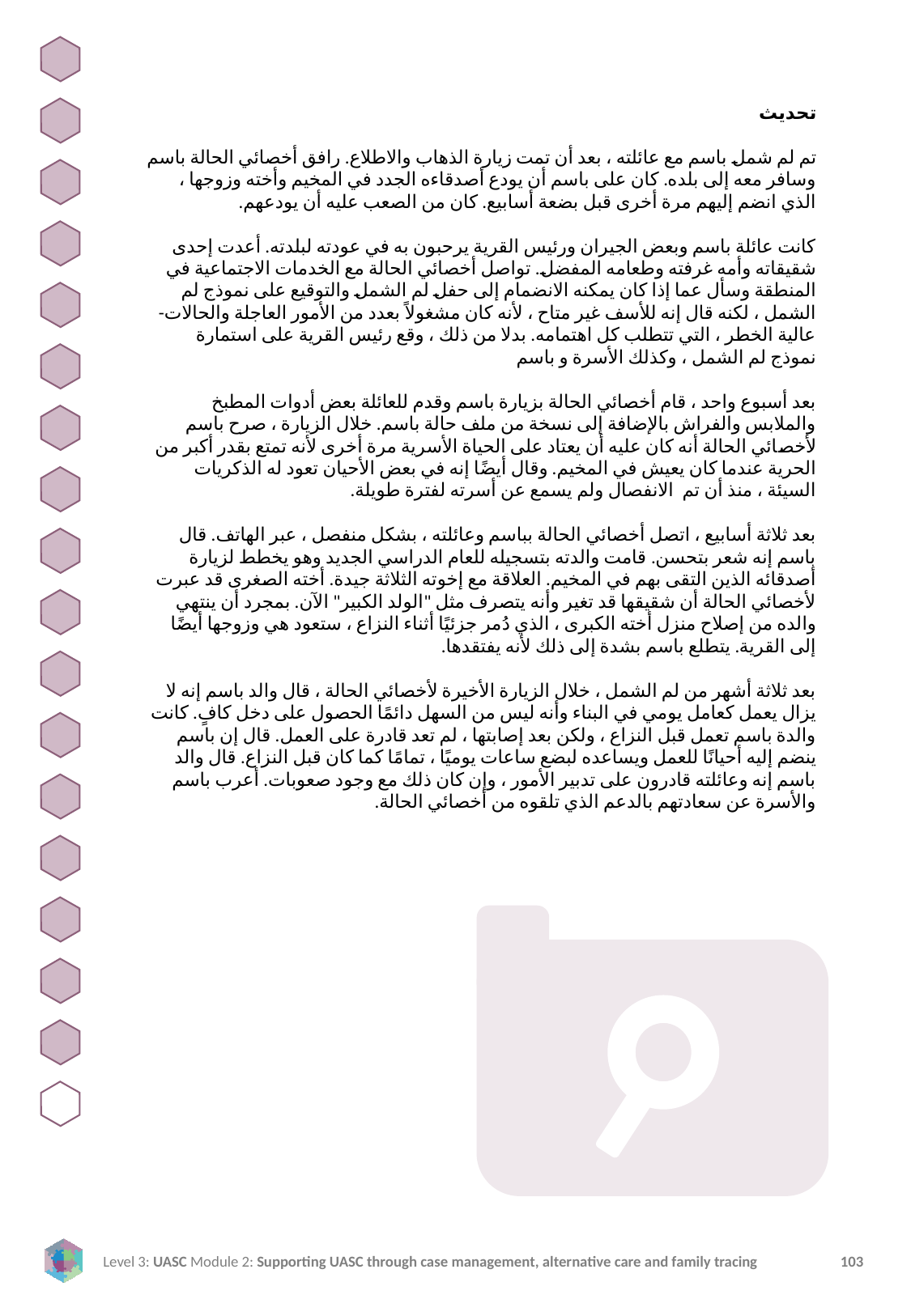

تحديث

تم لم شمل باسم مع عائلته ، بعد أن تمت زيارة الذهاب والاطلاع. رافق أخصائي الحالة باسم وسافر معه إلى بلده. كان على باسم أن يودع أصدقاءه الجدد في المخيم وأخته وزوجها ، الذي انضم إليهم مرة أخرى قبل بضعة أسابيع. كان من الصعب عليه أن يودعهم.
كانت عائلة باسم وبعض الجيران ورئيس القرية يرحبون به في عودته لبلدته. أعدت إحدى شقيقاته وأمه غرفته وطعامه المفضل. تواصل أخصائي الحالة مع الخدمات الاجتماعية في المنطقة وسأل عما إذا كان يمكنه الانضمام إلى حفل لم الشمل والتوقيع على نموذج لم الشمل ، لكنه قال إنه للأسف غير متاح ، لأنه كان مشغولاً بعدد من الأمور العاجلة والحالات- عالية الخطر ، التي تتطلب كل اهتمامه. بدلا من ذلك ، وقع رئيس القرية على استمارة  نموذج لم الشمل ، وكذلك الأسرة و باسم

بعد أسبوع واحد ، قام أخصائي الحالة بزيارة باسم وقدم للعائلة بعض أدوات المطبخ والملابس والفراش بالإضافة إلى نسخة من ملف حالة باسم. خلال الزيارة ، صرح باسم لأخصائي الحالة أنه كان عليه أن يعتاد على الحياة الأسرية مرة أخرى لأنه تمتع بقدر أكبر من الحرية عندما كان يعيش في المخيم. وقال أيضًا إنه في بعض الأحيان تعود له الذكريات السيئة ، منذ أن تم  الانفصال ولم يسمع عن أسرته لفترة طويلة.

بعد ثلاثة أسابيع ، اتصل أخصائي الحالة بباسم وعائلته ، بشكل منفصل ، عبر الهاتف. قال باسم إنه شعر بتحسن. قامت والدته بتسجيله للعام الدراسي الجديد وهو يخطط لزيارة أصدقائه الذين التقى بهم في المخيم. العلاقة مع إخوته الثلاثة جيدة. أخته الصغرى قد عبرت لأخصائي الحالة أن شقيقها قد تغير وأنه يتصرف مثل "الولد الكبير" الآن. بمجرد أن ينتهي والده من إصلاح منزل أخته الكبرى ، الذي دُمر جزئيًا أثناء النزاع ، ستعود هي وزوجها أيضًا إلى القرية. يتطلع باسم بشدة إلى ذلك لأنه يفتقدها.

بعد ثلاثة أشهر من لم الشمل ، خلال الزيارة الأخيرة لأخصائي الحالة ، قال والد باسم إنه لا يزال يعمل كعامل يومي في البناء وأنه ليس من السهل دائمًا الحصول على دخل كافٍ. كانت والدة باسم تعمل قبل النزاع ، ولكن بعد إصابتها ، لم تعد قادرة على العمل. قال إن باسم ينضم إليه أحيانًا للعمل ويساعده لبضع ساعات يوميًا ، تمامًا كما كان قبل النزاع. قال والد باسم إنه وعائلته قادرون على تدبير الأمور ، وإن كان ذلك مع وجود صعوبات. أعرب باسم والأسرة عن سعادتهم بالدعم الذي تلقوه من أخصائي الحالة.